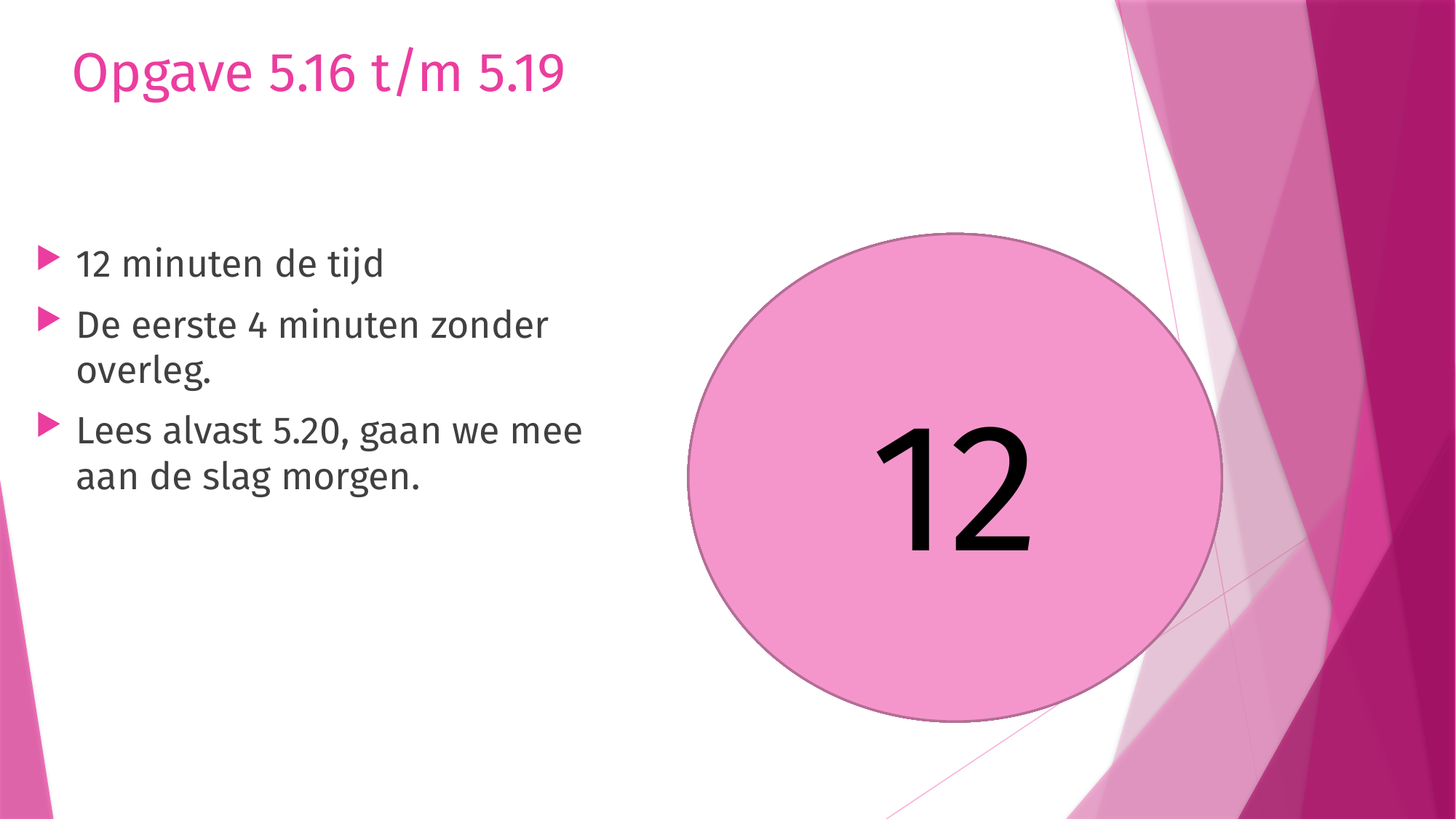

# Opgave 5.16 t/m 5.19
12 minuten de tijd
De eerste 4 minuten zonder overleg.
Lees alvast 5.20, gaan we mee aan de slag morgen.
12
11
10
8
9
5
6
7
4
3
1
2